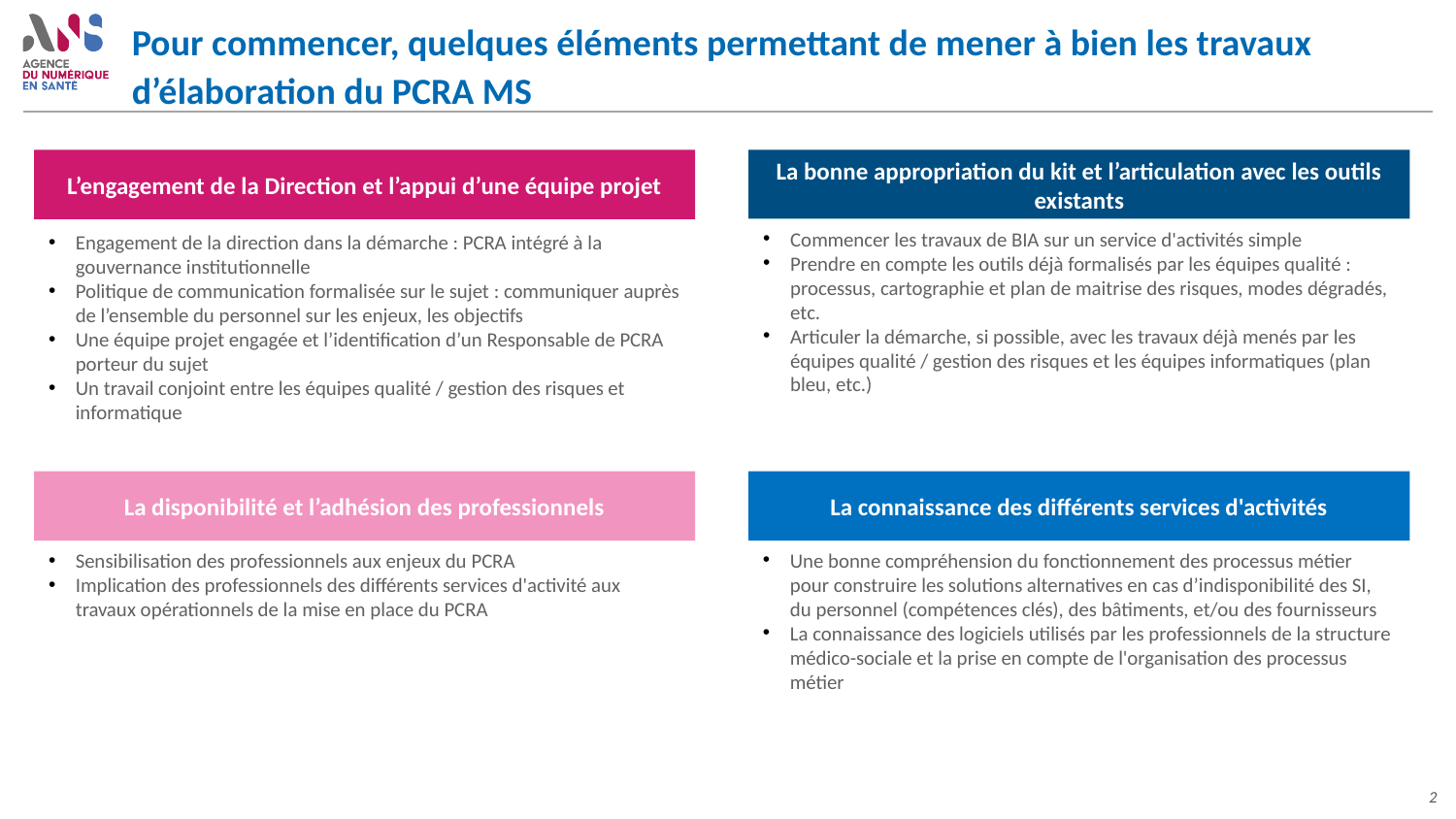

# Pour commencer, quelques éléments permettant de mener à bien les travaux d’élaboration du PCRA MS
L’engagement de la Direction et l’appui d’une équipe projet
La bonne appropriation du kit et l’articulation avec les outils existants
Commencer les travaux de BIA sur un service d'activités simple
Prendre en compte les outils déjà formalisés par les équipes qualité : processus, cartographie et plan de maitrise des risques, modes dégradés, etc.
Articuler la démarche, si possible, avec les travaux déjà menés par les équipes qualité / gestion des risques et les équipes informatiques (plan bleu, etc.)
Engagement de la direction dans la démarche : PCRA intégré à la gouvernance institutionnelle
Politique de communication formalisée sur le sujet : communiquer auprès de l’ensemble du personnel sur les enjeux, les objectifs
Une équipe projet engagée et l’identification d’un Responsable de PCRA porteur du sujet
Un travail conjoint entre les équipes qualité / gestion des risques et informatique
La disponibilité et l’adhésion des professionnels
La connaissance des différents services d'activités
Sensibilisation des professionnels aux enjeux du PCRA
Implication des professionnels des différents services d'activité aux travaux opérationnels de la mise en place du PCRA
Une bonne compréhension du fonctionnement des processus métier pour construire les solutions alternatives en cas d’indisponibilité des SI, du personnel (compétences clés), des bâtiments, et/ou des fournisseurs
La connaissance des logiciels utilisés par les professionnels de la structure médico-sociale et la prise en compte de l'organisation des processus métier
2